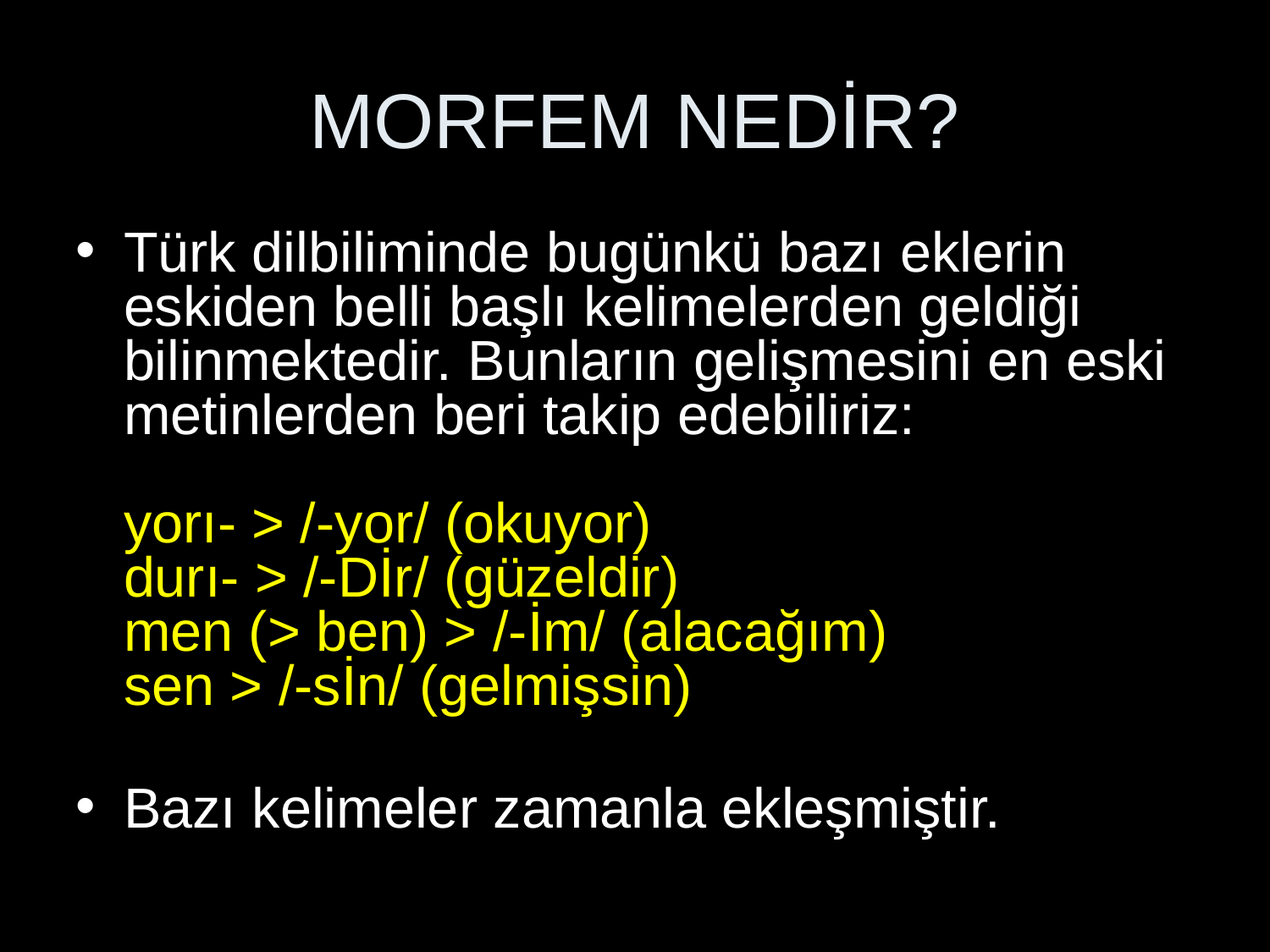

# MORFEM NEDİR?
Türk dilbiliminde bugünkü bazı eklerin eskiden belli başlı kelimelerden geldiği bilinmektedir. Bunların gelişmesini en eski metinlerden beri takip edebiliriz:
yorı- > /-yor/ (okuyor)
durı- > /-Dİr/ (güzeldir)
men (> ben) > /-İm/ (alacağım)
sen > /-sİn/ (gelmişsin)
Bazı kelimeler zamanla ekleşmiştir.